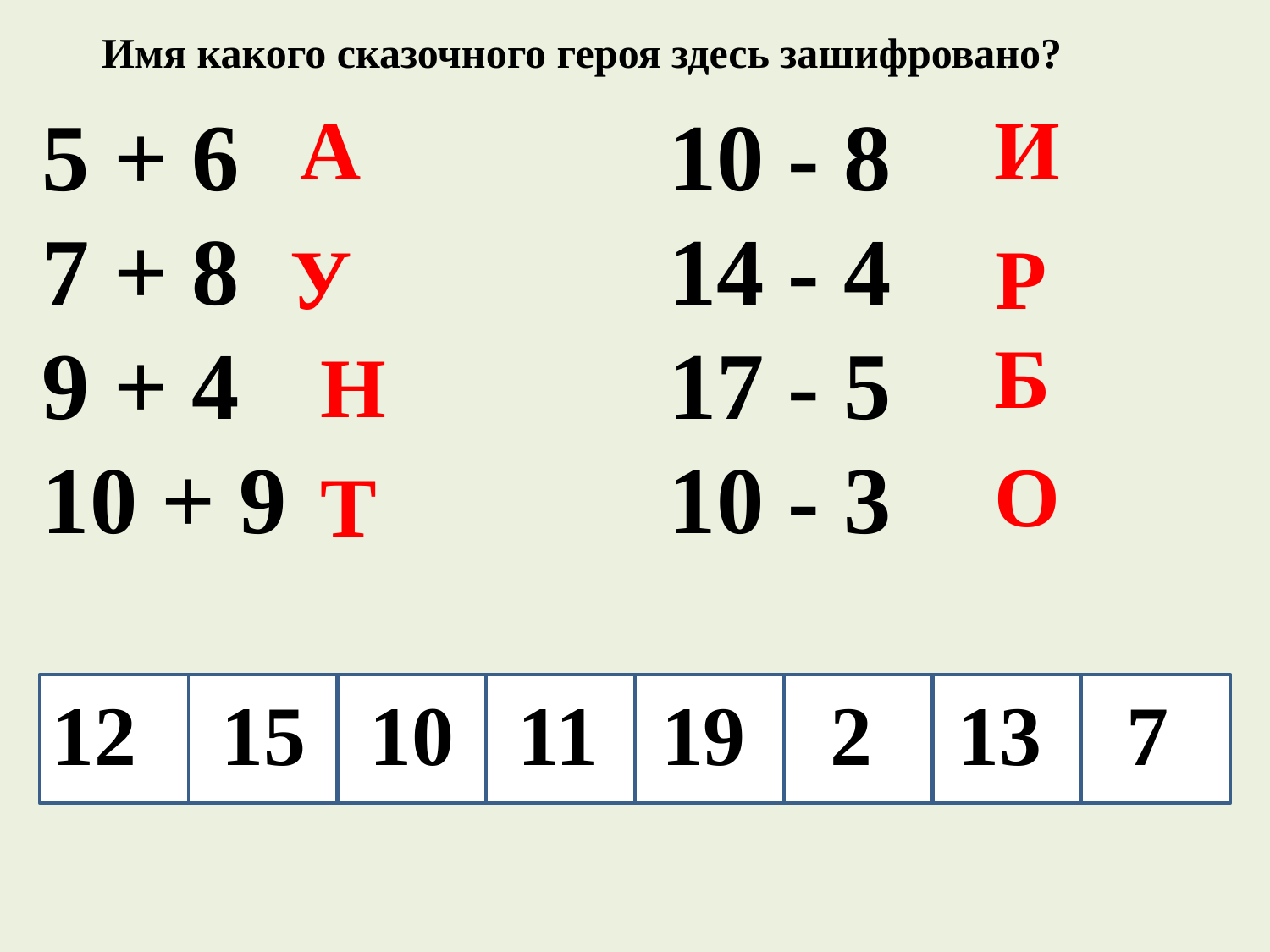

Имя какого сказочного героя здесь зашифровано?
5 + 6                  10 - 8
7 + 8                  14 - 4
9 + 4                  17 - 5
10 + 9                10 - 3
А
И
У
Р
Б
Н
О
Т

12    15   10   11   19    2    13    7